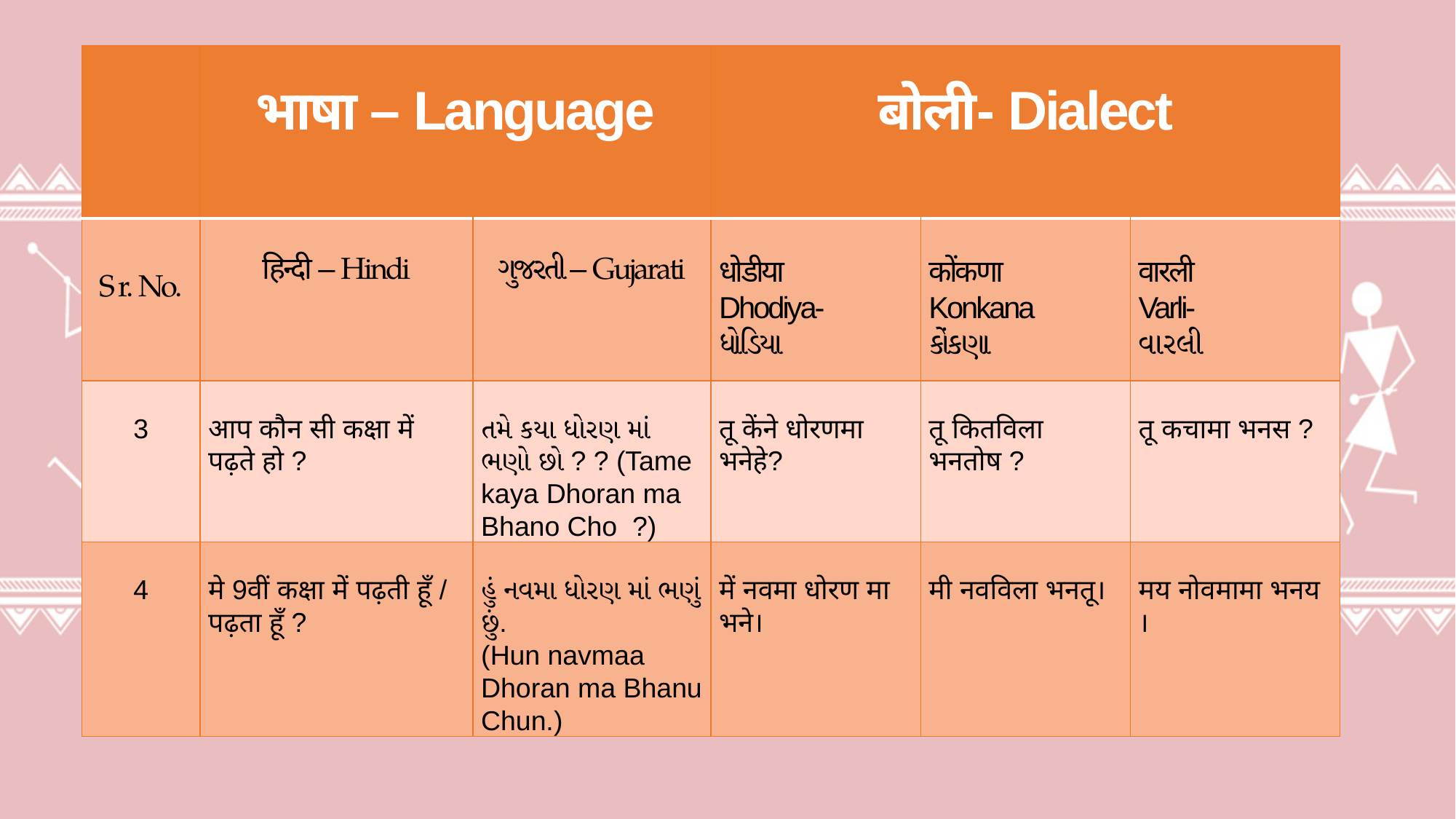

|  | भाषा – Language |  | बोली- Dialect |  |  |
| --- | --- | --- | --- | --- | --- |
| S r. No. | हिन्दी – Hindi | ગુજરતી – Gujarati | धोडीया Dhodiya- ધોડિયા | कोंकणा Konkana કોંકણા | वारली Varli- વારલી |
| 3 | आप कौन सी कक्षा में पढ़ते हो ? | તમે કયા ધોરણ માં ભણો છો ? ? (Tame kaya Dhoran ma Bhano Cho ?) | तू केंने धोरणमा भनेहे? | तू कितविला भनतोष ? | तू कचामा भनस ? |
| 4 | मे 9वीं कक्षा में पढ़ती हूँ / पढ़ता हूँ ? | હું નવમા ધોરણ માં ભણું છું. (Hun navmaa Dhoran ma Bhanu Chun.) | में नवमा धोरण मा भने। | मी नवविला भनतू। | मय नोवमामा भनय । |